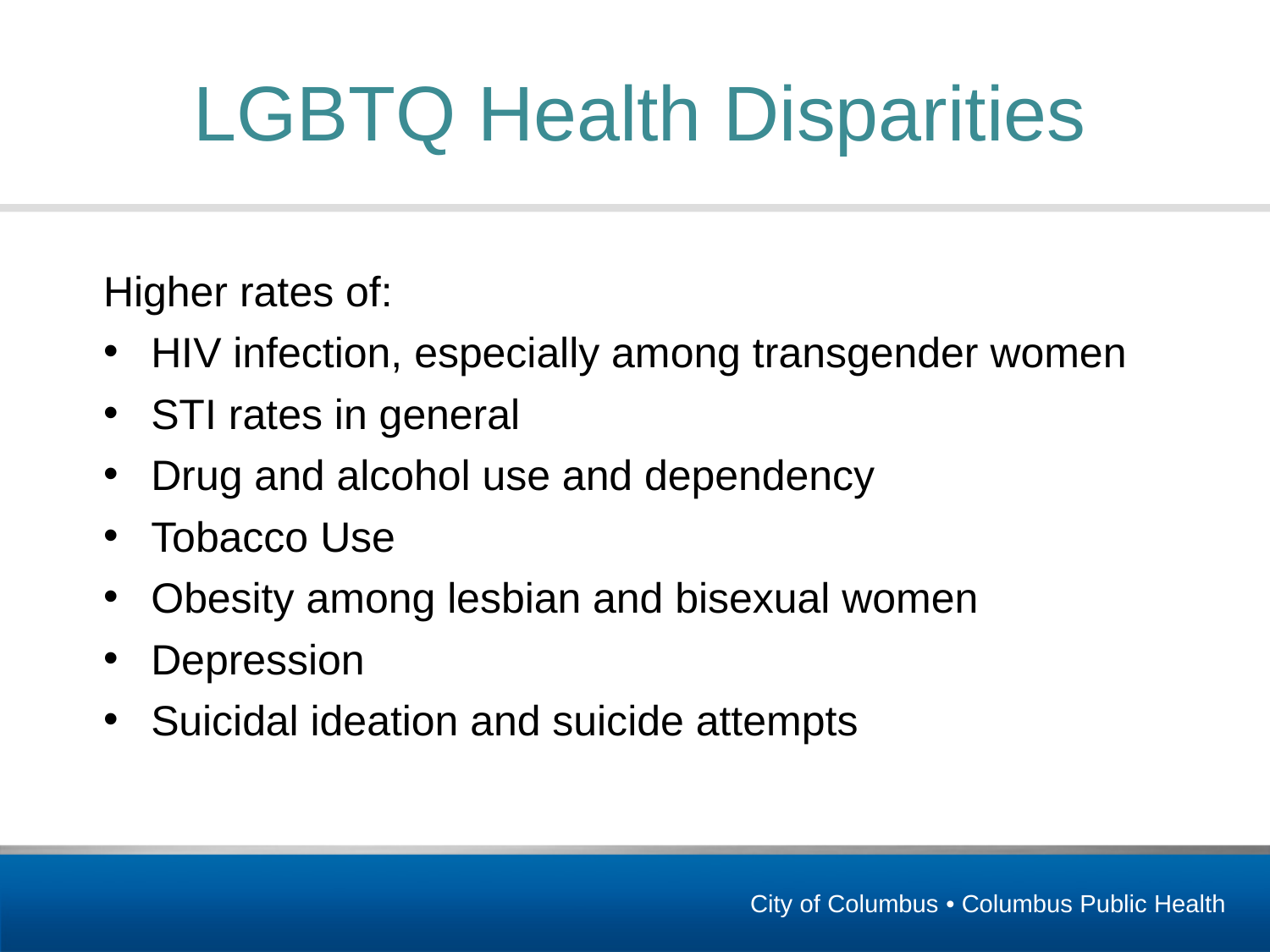

LGBTQ Health Disparities

Higher rates of:
HIV infection, especially among transgender women
STI rates in general
Drug and alcohol use and dependency
Tobacco Use
Obesity among lesbian and bisexual women
Depression
Suicidal ideation and suicide attempts